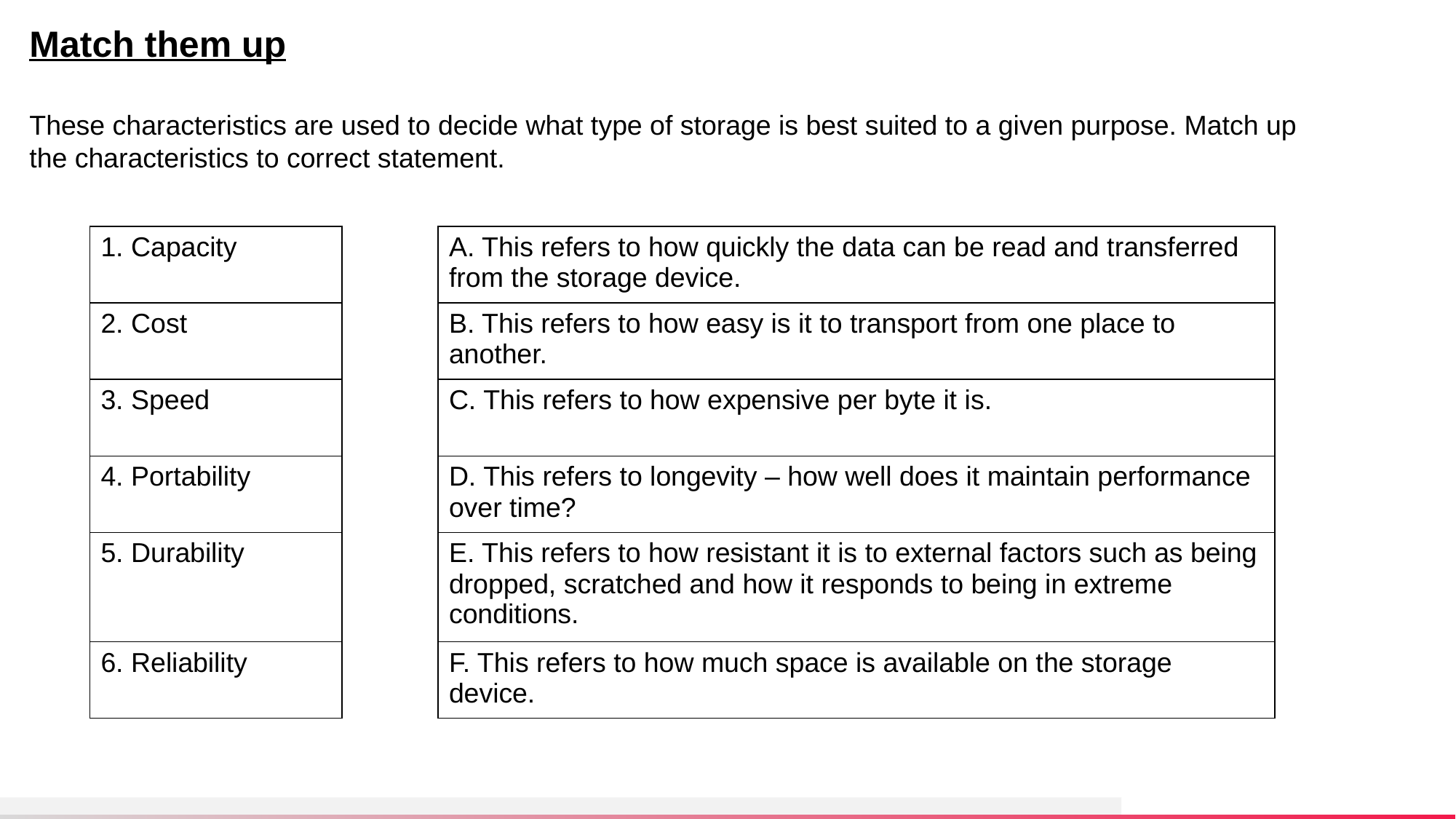

Match them up

These characteristics are used to decide what type of storage is best suited to a given purpose. Match up the characteristics to correct statement.
| 1. Capacity |  | A. This refers to how quickly the data can be read and transferred from the storage device. |
| --- | --- | --- |
| 2. Cost |  | B. This refers to how easy is it to transport from one place to another. |
| 3. Speed |  | C. This refers to how expensive per byte it is. |
| 4. Portability |  | D. This refers to longevity – how well does it maintain performance over time? |
| 5. Durability |  | E. This refers to how resistant it is to external factors such as being dropped, scratched and how it responds to being in extreme conditions. |
| 6. Reliability |  | F. This refers to how much space is available on the storage device. |